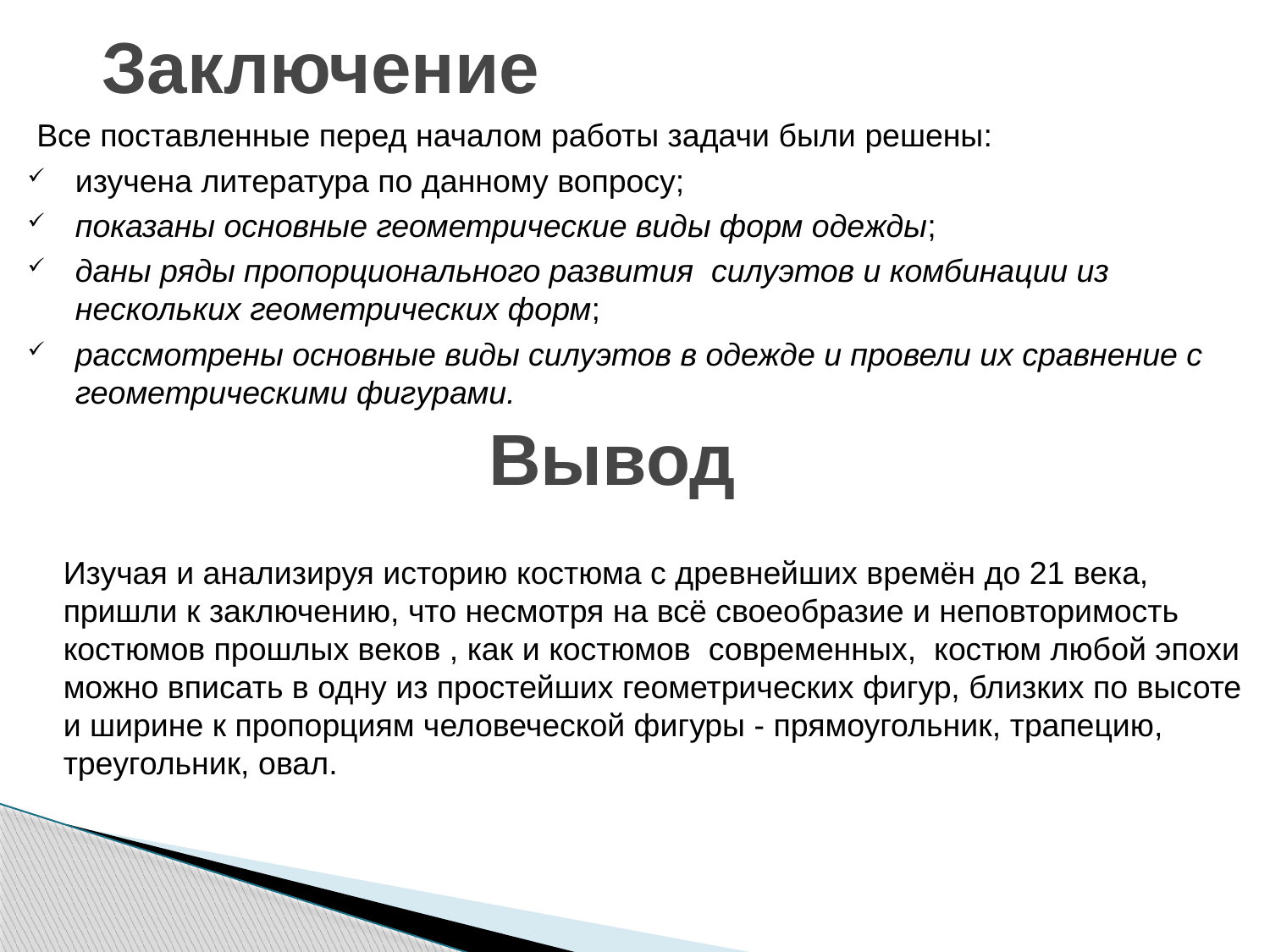

Заключение
 Все поставленные перед началом работы задачи были решены:
изучена литература по данному вопросу;
показаны основные геометрические виды форм одежды;
даны ряды пропорционального развития  силуэтов и комбинации из нескольких геометрических форм;
рассмотрены основные виды силуэтов в одежде и провели их сравнение с геометрическими фигурами.

	Изучая и анализируя историю костюма с древнейших времён до 21 века,  пришли к заключению, что несмотря на всё своеобразие и неповторимость костюмов прошлых веков , как и костюмов  современных,  костюм любой эпохи можно вписать в одну из простейших геометрических фигур, близких по высоте и ширине к пропорциям человеческой фигуры - прямоугольник, трапецию, треугольник, овал.
# Вывод